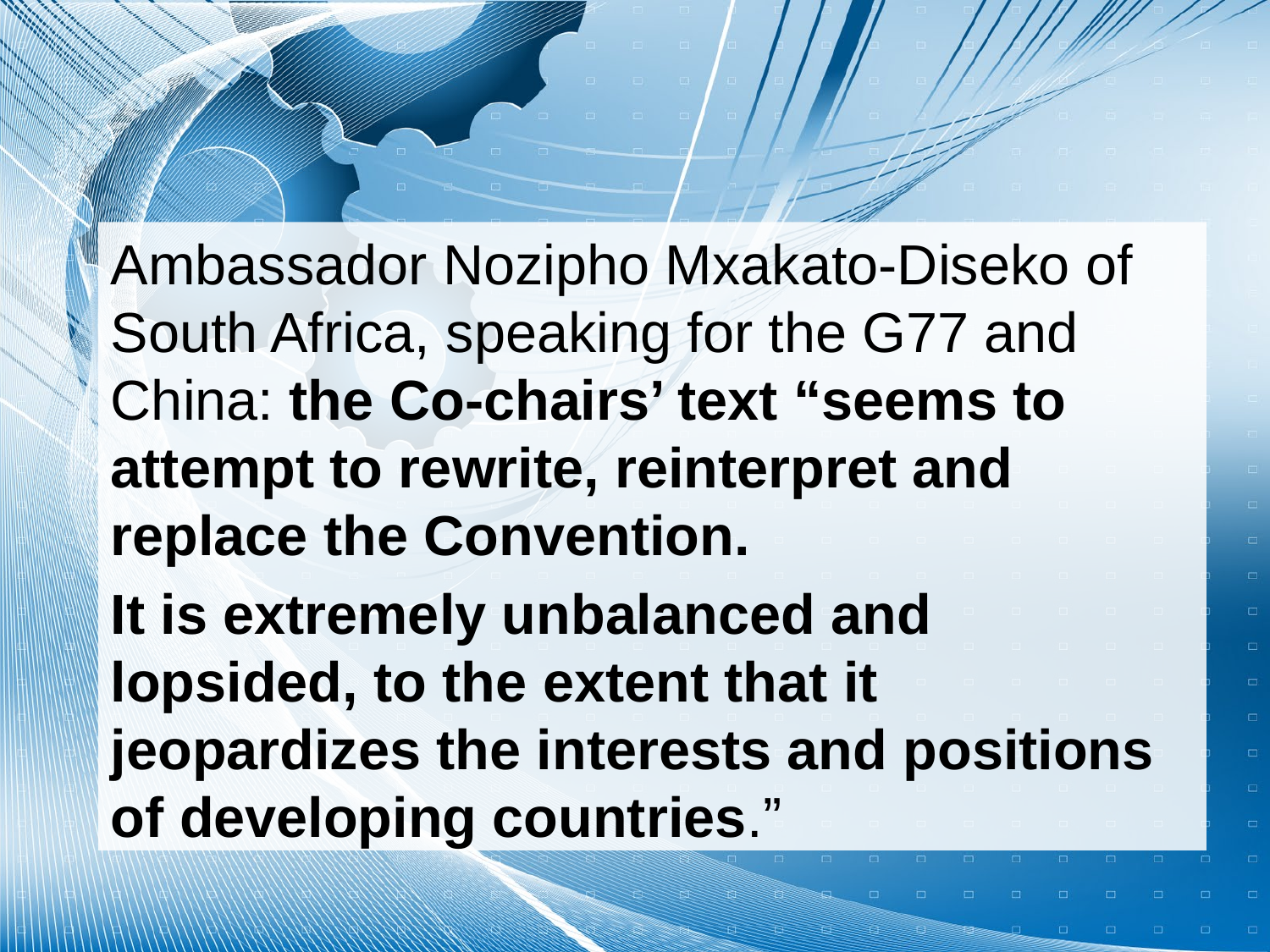

#
Ambassador Nozipho Mxakato-Diseko of South Africa, speaking for the G77 and China: the Co-chairs’ text “seems to attempt to rewrite, reinterpret and replace the Convention.
It is extremely unbalanced and lopsided, to the extent that it jeopardizes the interests and positions of developing countries.”